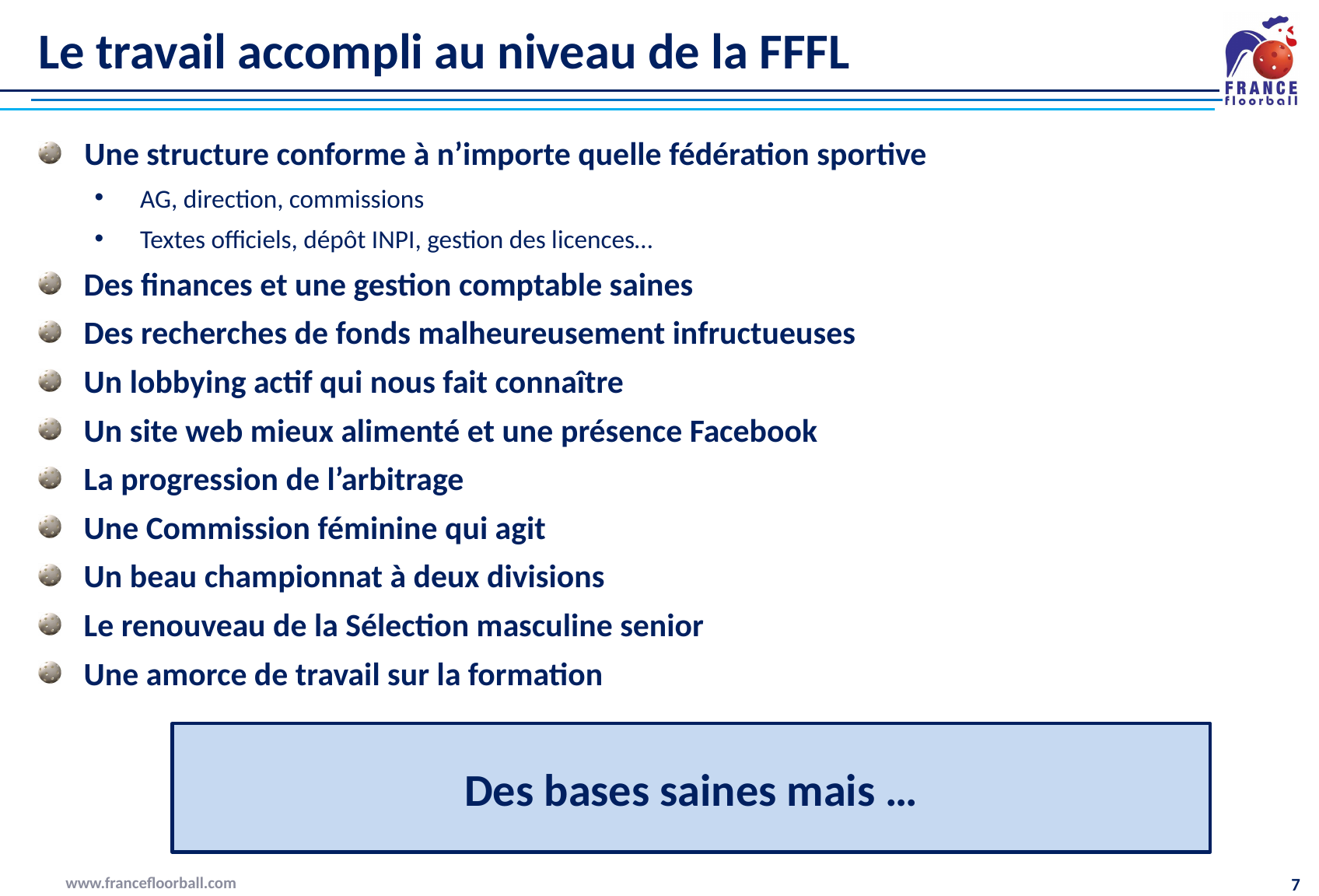

# Le travail accompli au niveau de la FFFL
Une structure conforme à n’importe quelle fédération sportive
AG, direction, commissions
Textes officiels, dépôt INPI, gestion des licences…
Des finances et une gestion comptable saines
Des recherches de fonds malheureusement infructueuses
Un lobbying actif qui nous fait connaître
Un site web mieux alimenté et une présence Facebook
La progression de l’arbitrage
Une Commission féminine qui agit
Un beau championnat à deux divisions
Le renouveau de la Sélection masculine senior
Une amorce de travail sur la formation

Des bases saines mais …
www.francefloorball.com
7